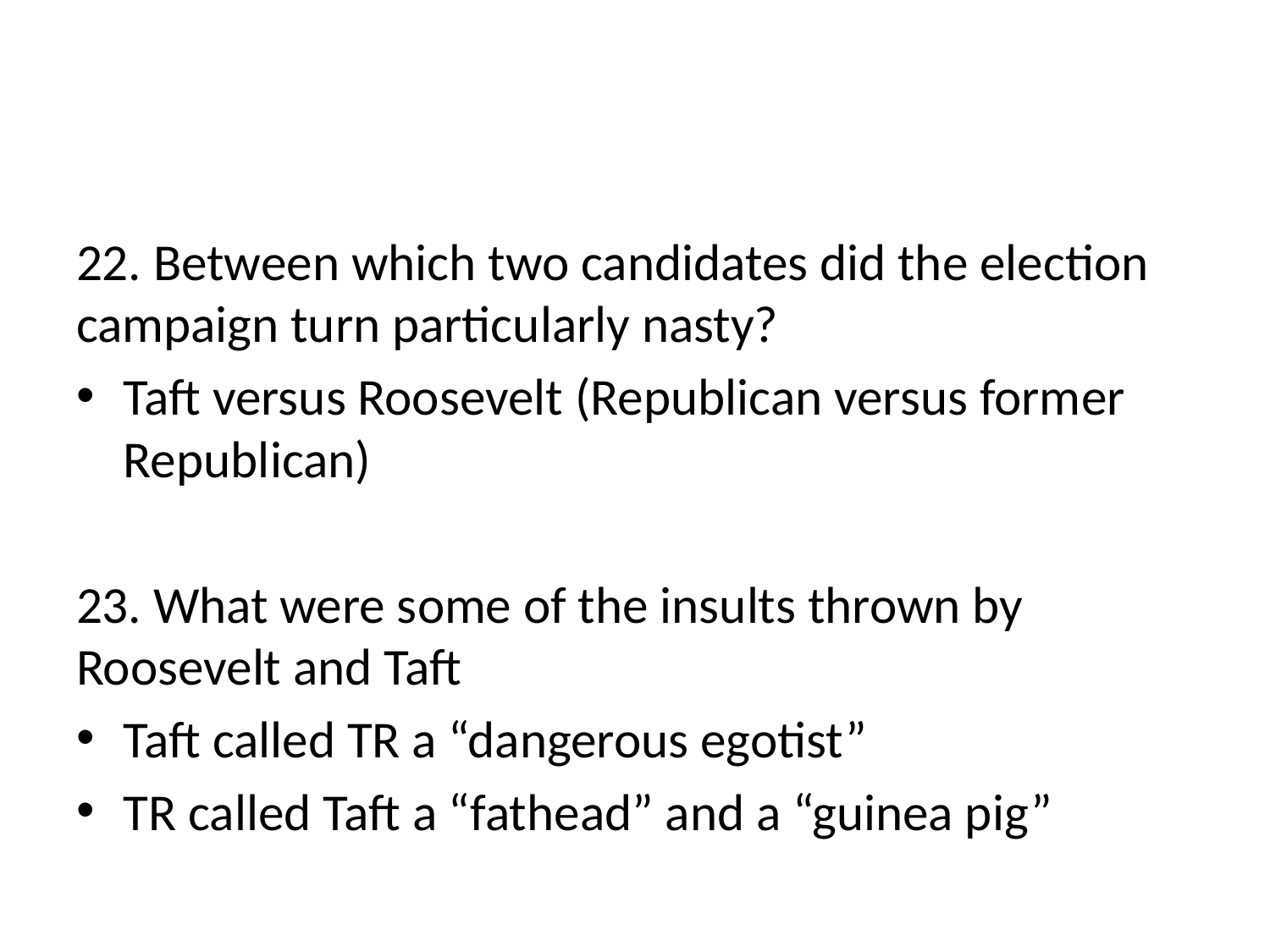

#
22. Between which two candidates did the election campaign turn particularly nasty?
Taft versus Roosevelt (Republican versus former Republican)

23. What were some of the insults thrown by Roosevelt and Taft
Taft called TR a “dangerous egotist”
TR called Taft a “fathead” and a “guinea pig”